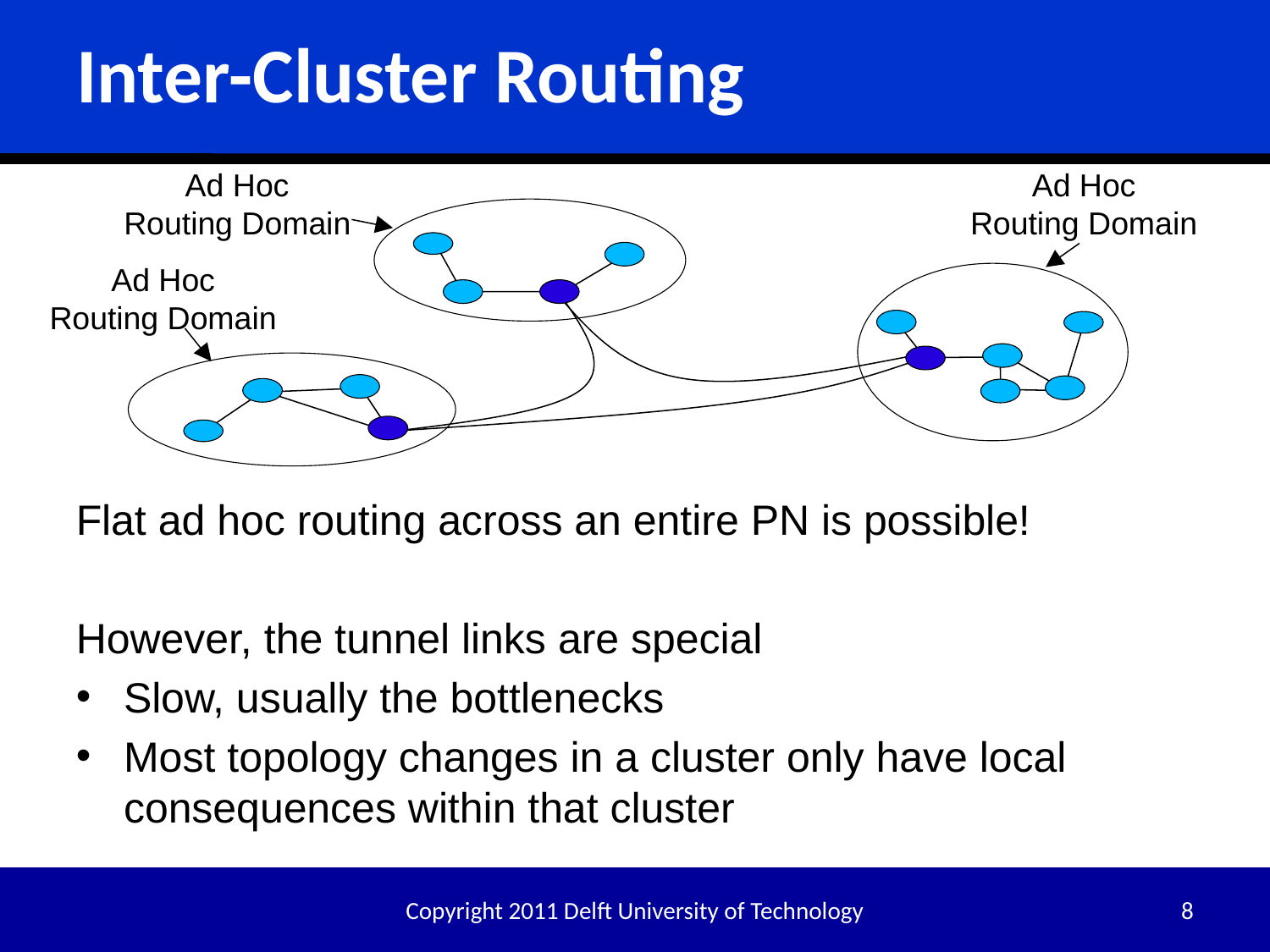

# Inter-Cluster Routing
Ad Hoc
Routing Domain
Ad Hoc
Routing Domain

Ad Hoc
Routing Domain

Flat ad hoc routing across an entire PN is possible!

However, the tunnel links are special
Slow, usually the bottlenecks
Most topology changes in a cluster only have local consequences within that cluster
Copyright 2011 Delft University of Technology
8